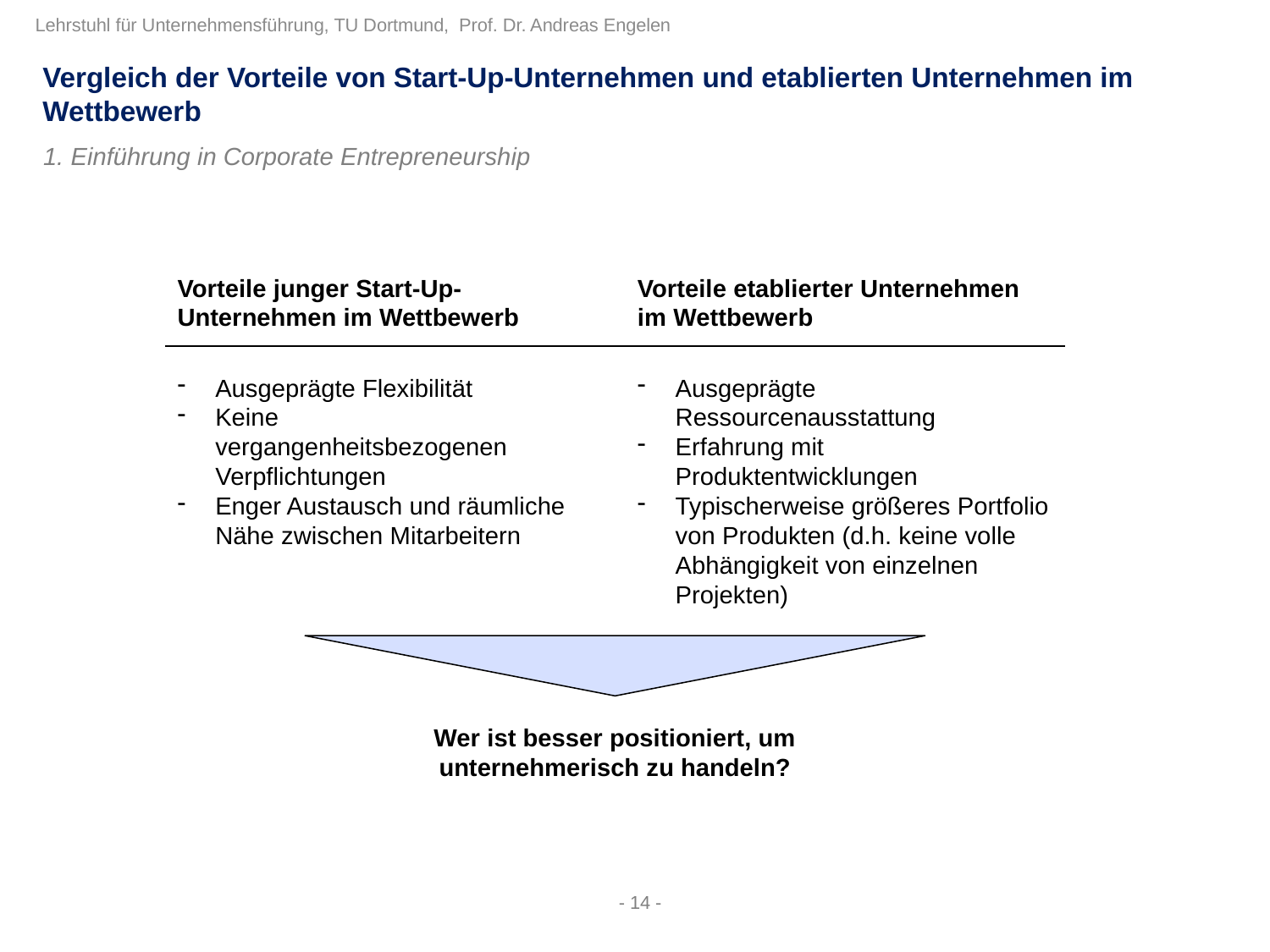

Vergleich der Vorteile von Start-Up-Unternehmen und etablierten Unternehmen im Wettbewerb
1. Einführung in Corporate Entrepreneurship
Vorteile junger Start-Up-Unternehmen im Wettbewerb
Vorteile etablierter Unternehmen im Wettbewerb
Ausgeprägte Flexibilität
Keine vergangenheitsbezogenen Verpflichtungen
Enger Austausch und räumliche Nähe zwischen Mitarbeitern
Ausgeprägte Ressourcenausstattung
Erfahrung mit Produktentwicklungen
Typischerweise größeres Portfolio von Produkten (d.h. keine volle Abhängigkeit von einzelnen Projekten)

Wer ist besser positioniert, um unternehmerisch zu handeln?
- 14 -